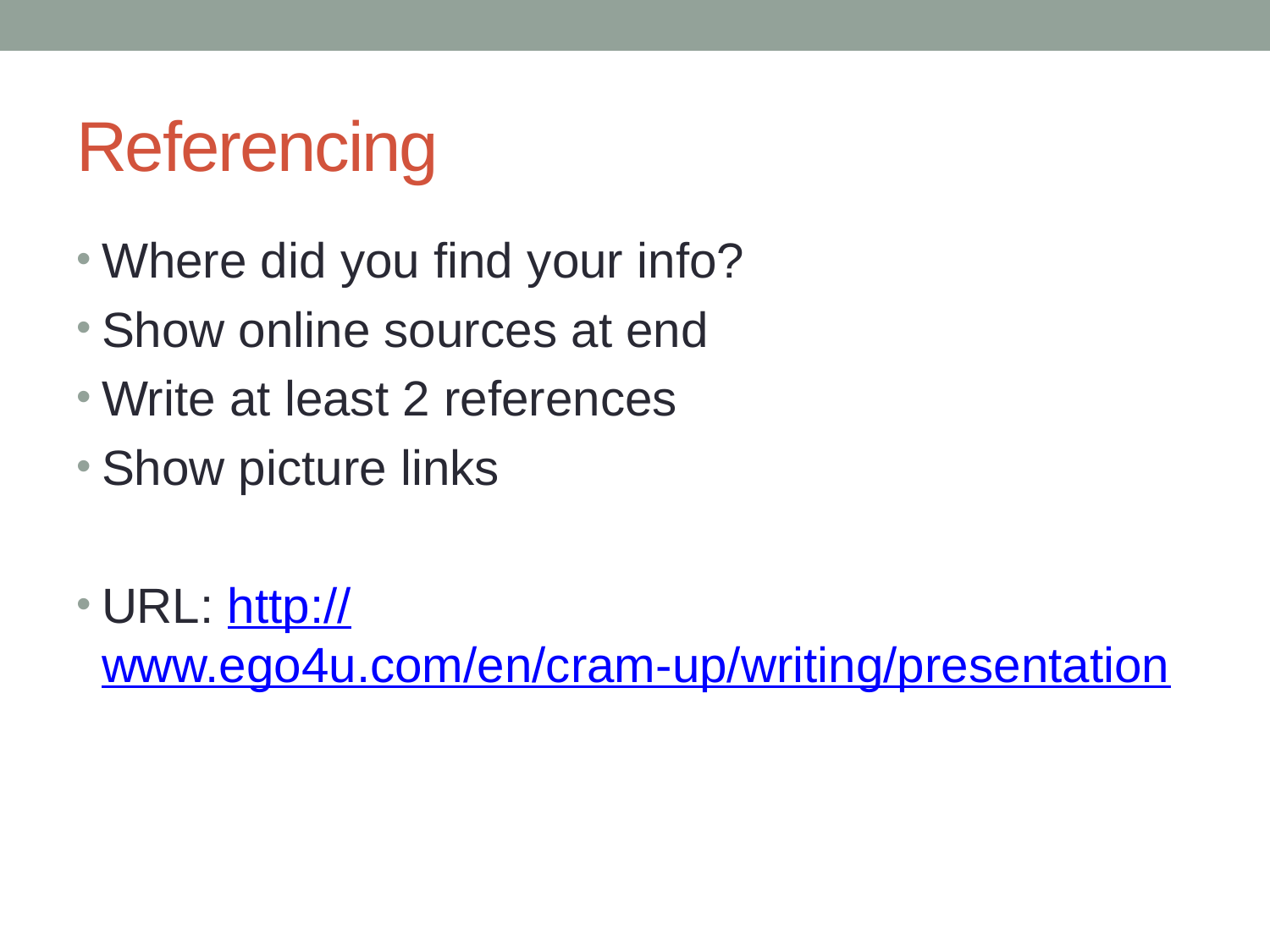

# Referencing
Where did you find your info?
Show online sources at end
Write at least 2 references
Show picture links

URL: http://www.ego4u.com/en/cram-up/writing/presentation